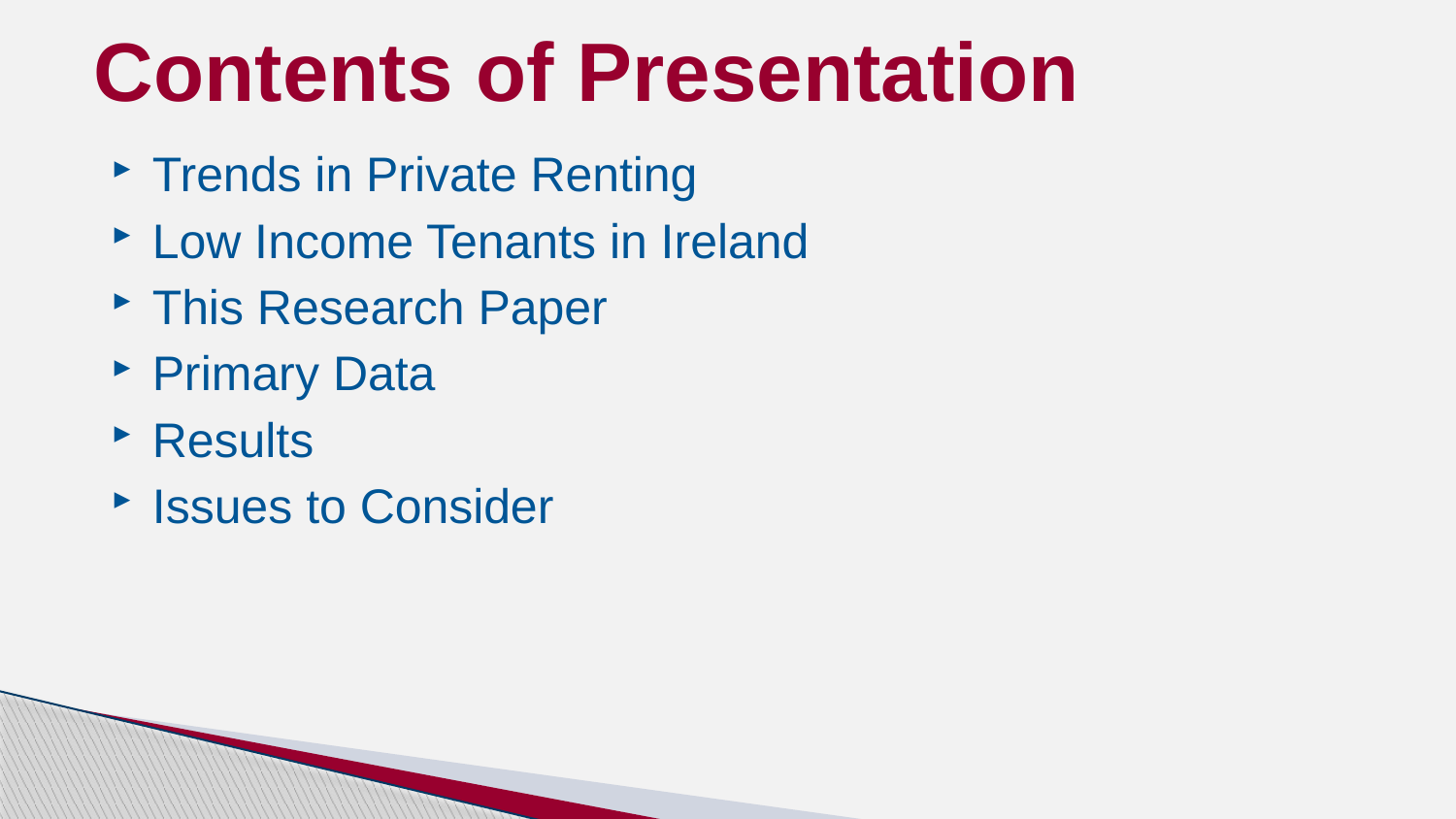

# Contents of Presentation
Trends in Private Renting
Low Income Tenants in Ireland
This Research Paper
Primary Data
Results
Issues to Consider